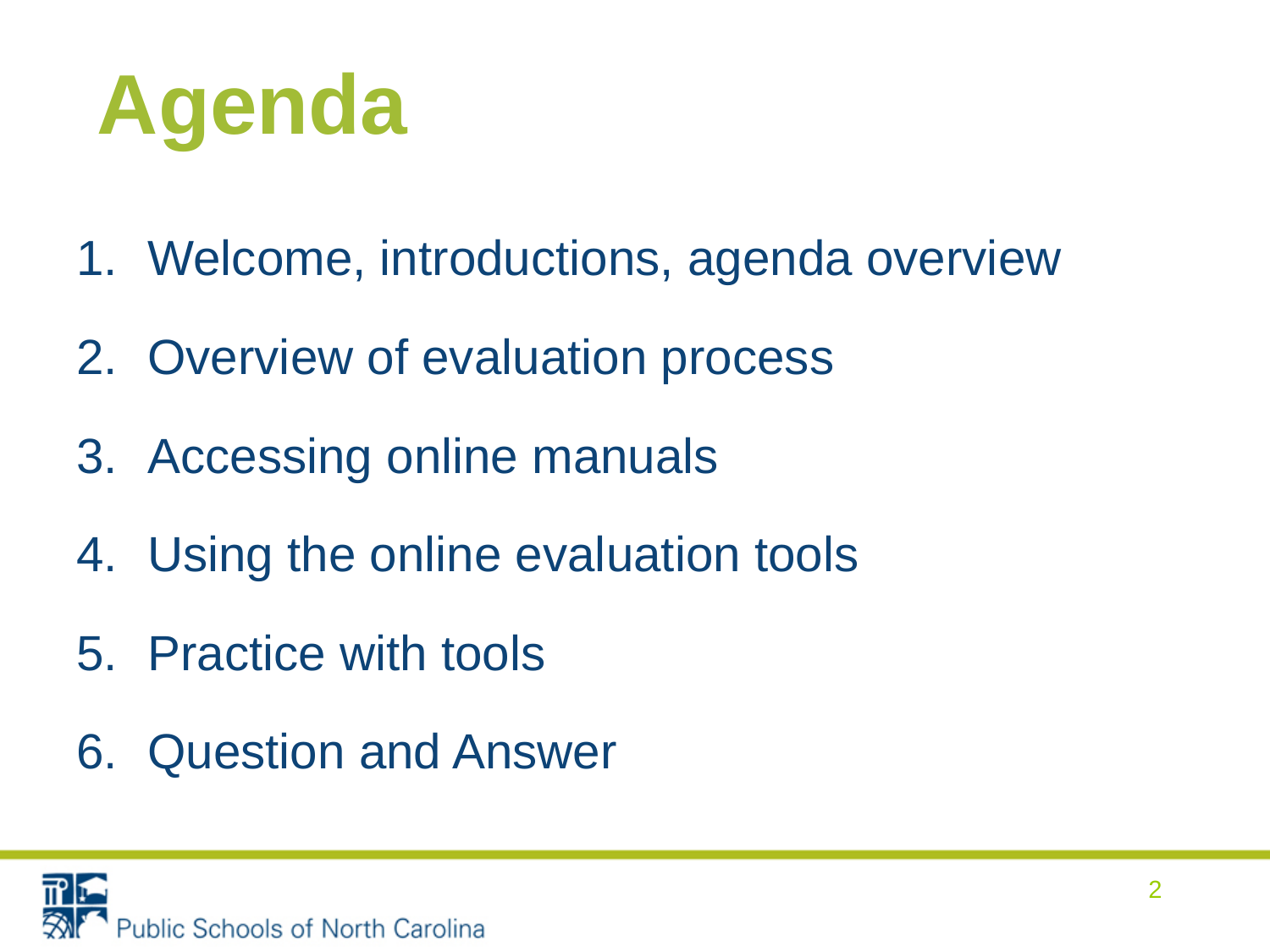

# Agenda
Welcome, introductions, agenda overview
Overview of evaluation process
Accessing online manuals
Using the online evaluation tools
Practice with tools
Question and Answer

2